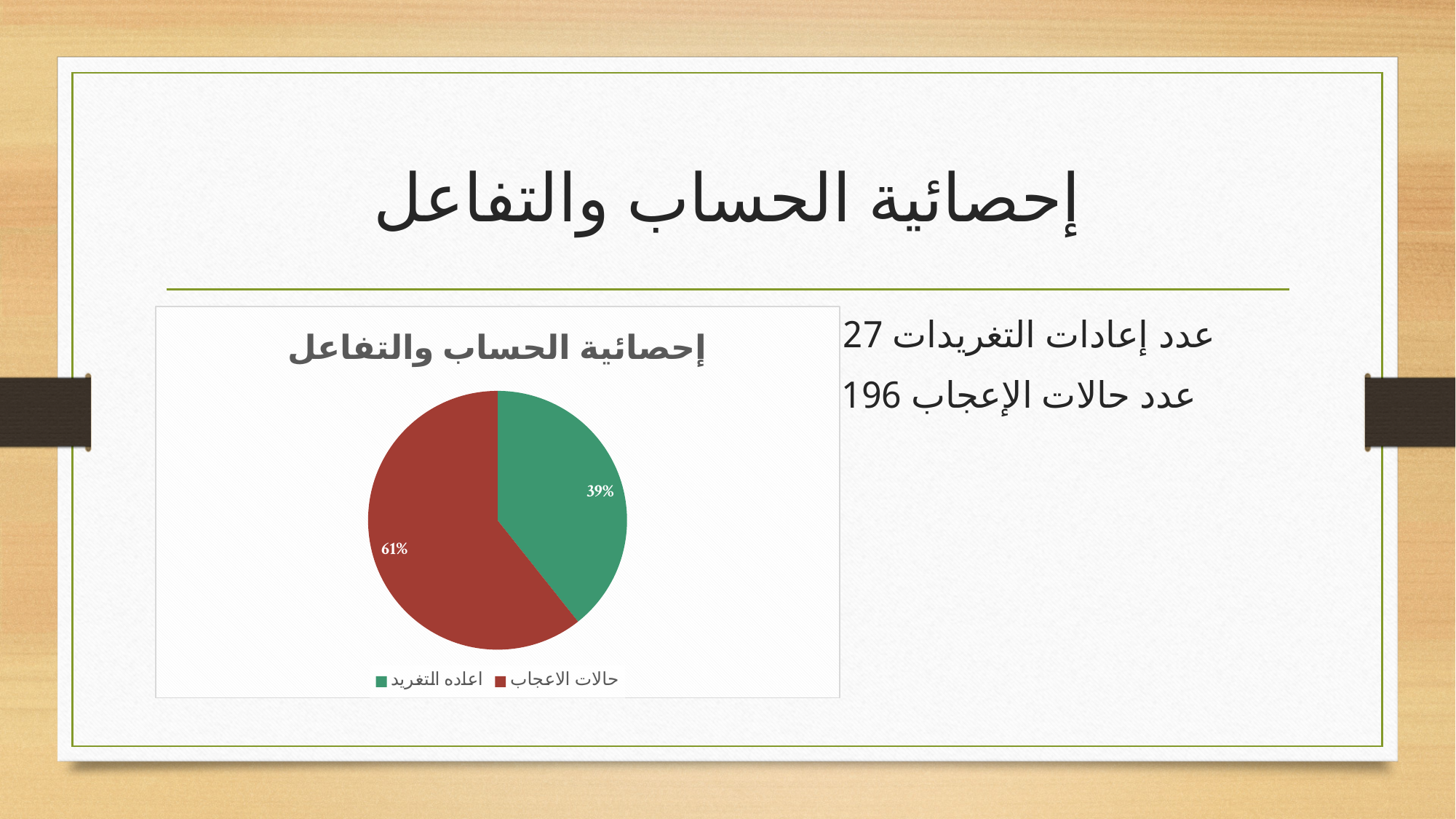

# إحصائية الحساب والتفاعل
عدد إعادات التغريدات 127
عدد حالات الإعجاب 196

### Chart:

| Category | إحصائية الحساب والتفاعل |
|---|---|
| اعاده التغريد | 127.0 |
| حالات الاعجاب | 196.0 |